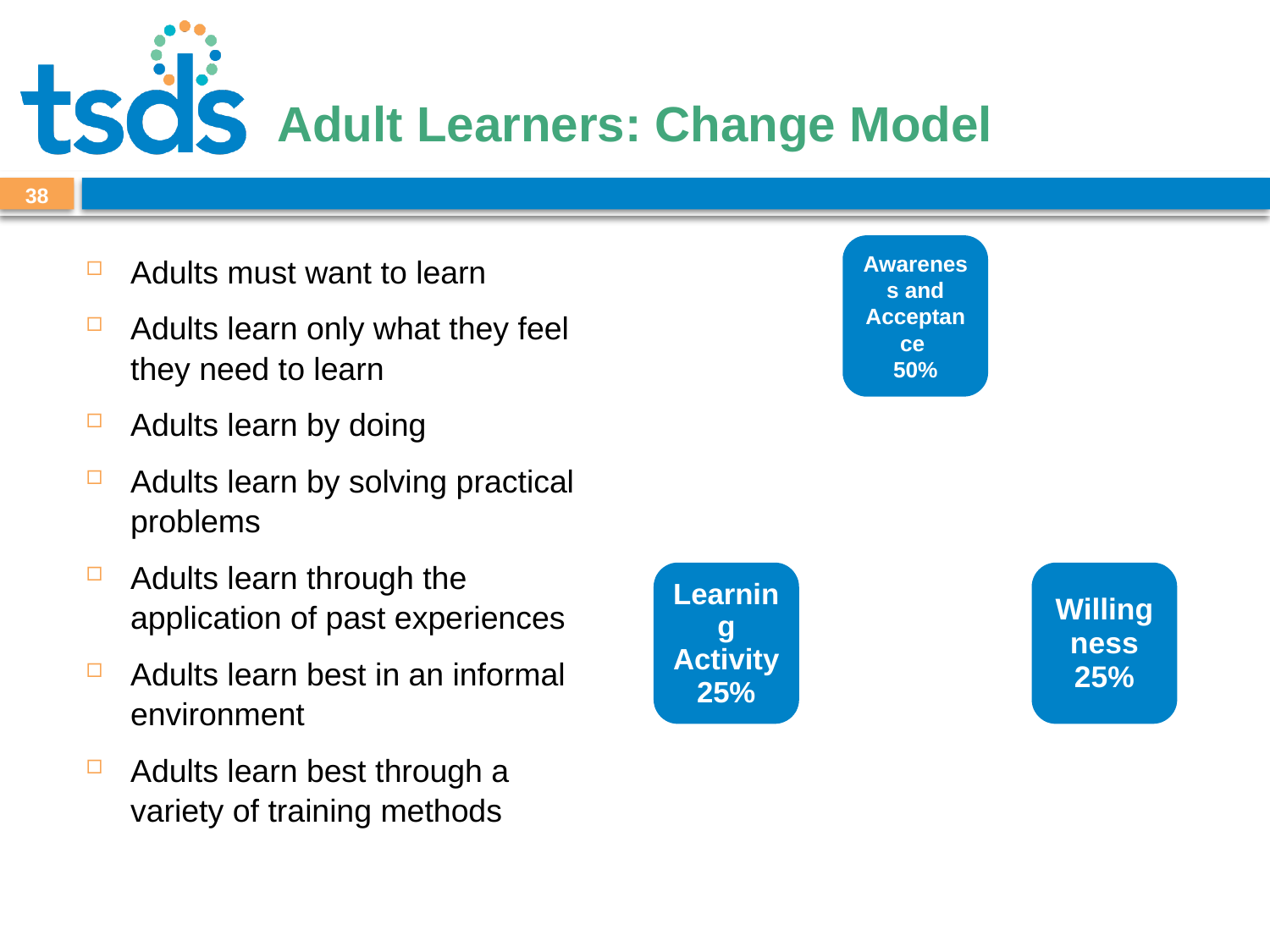

# Adult Learners: Change Model
38
Awareness and Acceptance
50%
Willingness
25%
Learning Activity
25%
Adults must want to learn
Adults learn only what they feel they need to learn
Adults learn by doing
Adults learn by solving practical problems
Adults learn through the application of past experiences
Adults learn best in an informal environment
Adults learn best through a variety of training methods